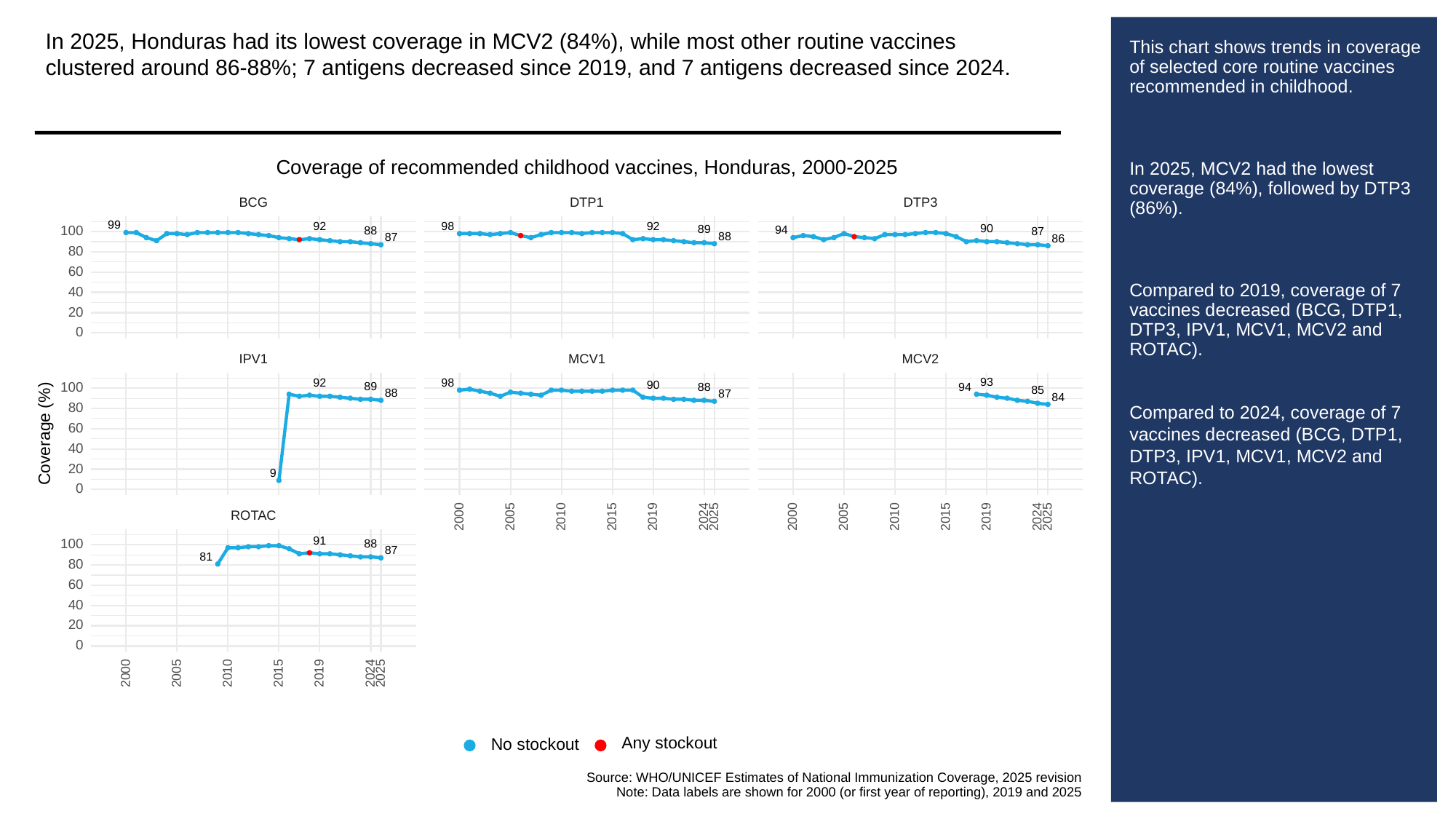

In 2025, Honduras had its lowest coverage in MCV2 (84%), while most other routine vaccines clustered around 86-88%; 7 antigens decreased since 2019, and 7 antigens decreased since 2024.
# This chart shows trends in coverage of selected core routine vaccines recommended in childhood.

In 2025, MCV2 had the lowest coverage (84%), followed by DTP3 (86%).

Compared to 2019, coverage of 7 vaccines decreased (BCG, DTP1, DTP3, IPV1, MCV1, MCV2 and ROTAC).

Compared to 2024, coverage of 7 vaccines decreased (BCG, DTP1, DTP3, IPV1, MCV1, MCV2 and ROTAC).

Coverage of recommended childhood vaccines, Honduras, 2000-2025
BCG
DTP3
DTP1

99
98
92
92
90
89
100
94
88
87

88

87

86

80

60

40

20

0

MCV1
MCV2
IPV1

93
98
92
90
89
100
94
88
85

88

87

84

80

60
Coverage (%)

40

20

9

0

ROTAC
2000
2005
2010
2015
2019
2024
2025
2000
2005
2010
2015
2019
2024
2025

91
100
88

87

81

80

60

40

20

0

2000
2005
2010
2015
2019
2024
2025
Any stockout
No stockout

Source: WHO/UNICEF Estimates of National Immunization Coverage, 2025 revision
Note: Data labels are shown for 2000 (or first year of reporting), 2019 and 2025